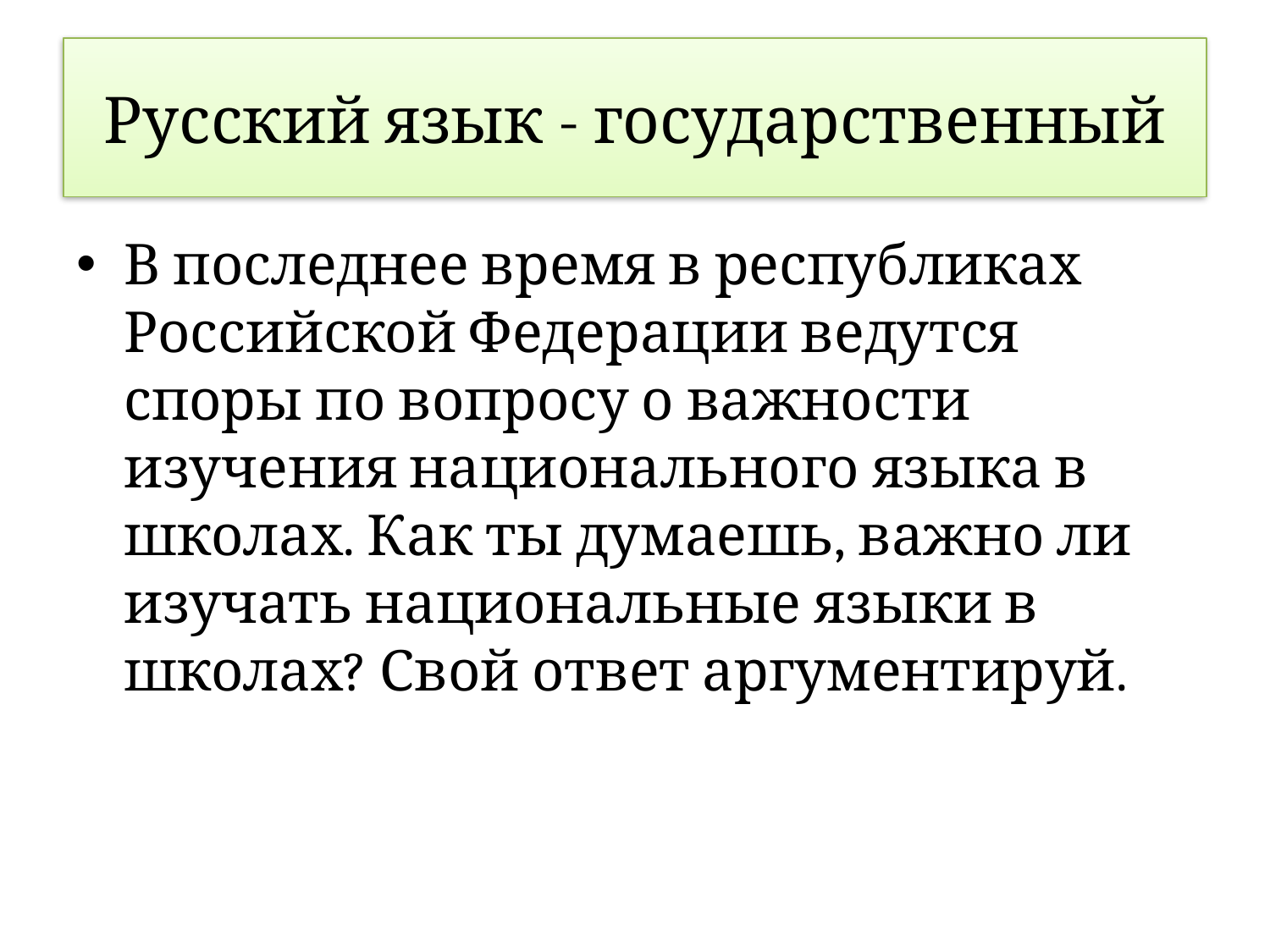

# Русский язык - государственный
В последнее время в республиках Российской Федерации ведутся споры по вопросу о важности изучения национального языка в школах. Как ты думаешь, важно ли изучать национальные языки в школах? Свой ответ аргументируй.